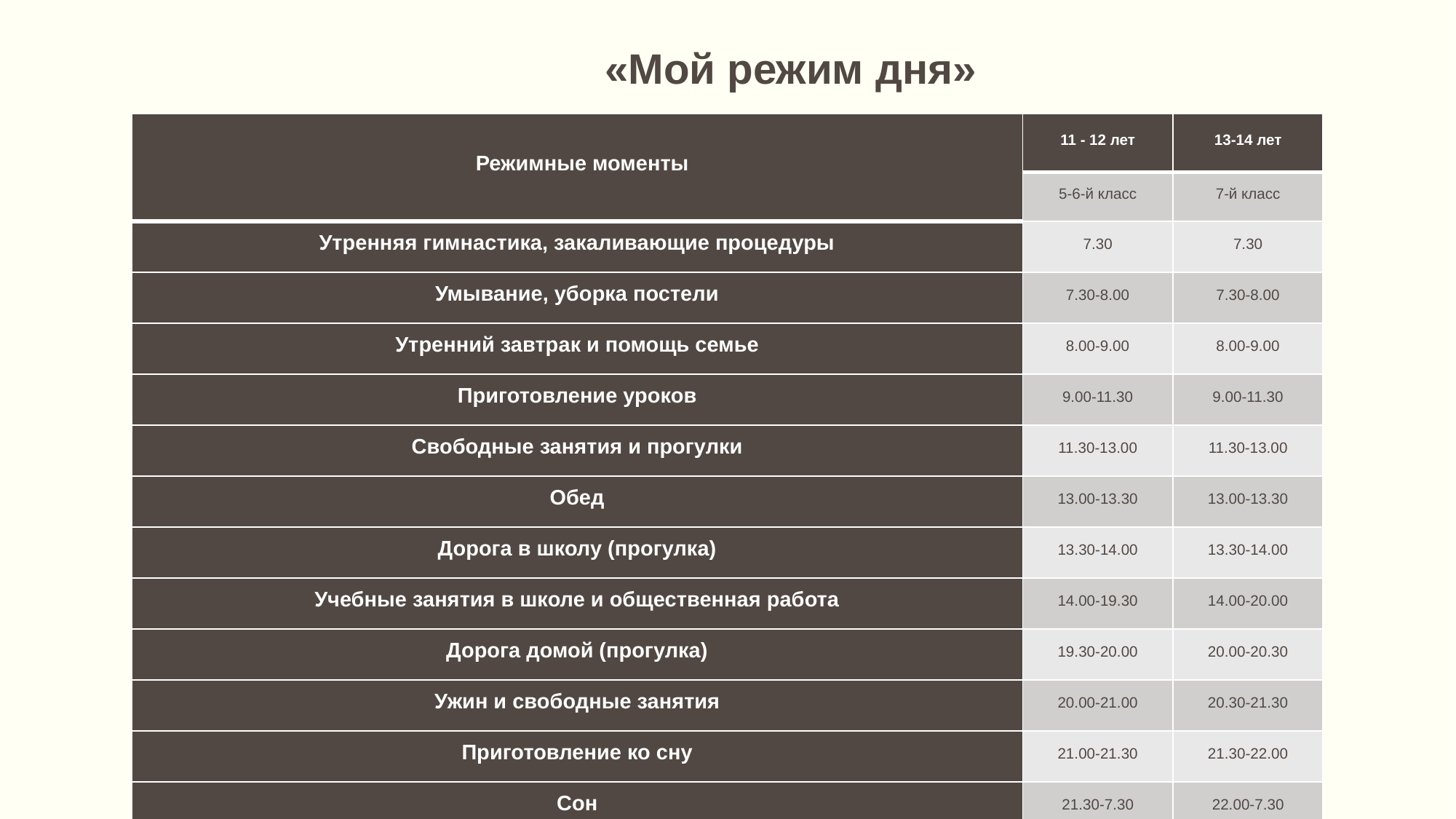

# «Мой режим дня»
| Режимные моменты | 11 - 12 лет | 13-14 лет |
| --- | --- | --- |
|  | 5-6-й класс | 7-й класс |
| Утренняя гимнастика, закаливающие процедуры | 7.30 | 7.30 |
| Умывание, уборка постели | 7.30-8.00 | 7.30-8.00 |
| Утренний завтрак и помощь семье | 8.00-9.00 | 8.00-9.00 |
| Приготовление уроков | 9.00-11.30 | 9.00-11.30 |
| Свободные занятия и прогулки | 11.30-13.00 | 11.30-13.00 |
| Обед | 13.00-13.30 | 13.00-13.30 |
| Дорога в школу (прогулка) | 13.30-14.00 | 13.30-14.00 |
| Учебные занятия в школе и общественная работа | 14.00-19.30 | 14.00-20.00 |
| Дорога домой (прогулка) | 19.30-20.00 | 20.00-20.30 |
| Ужин и свободные занятия | 20.00-21.00 | 20.30-21.30 |
| Приготовление ко сну | 21.00-21.30 | 21.30-22.00 |
| Сон | 21.30-7.30 | 22.00-7.30 |